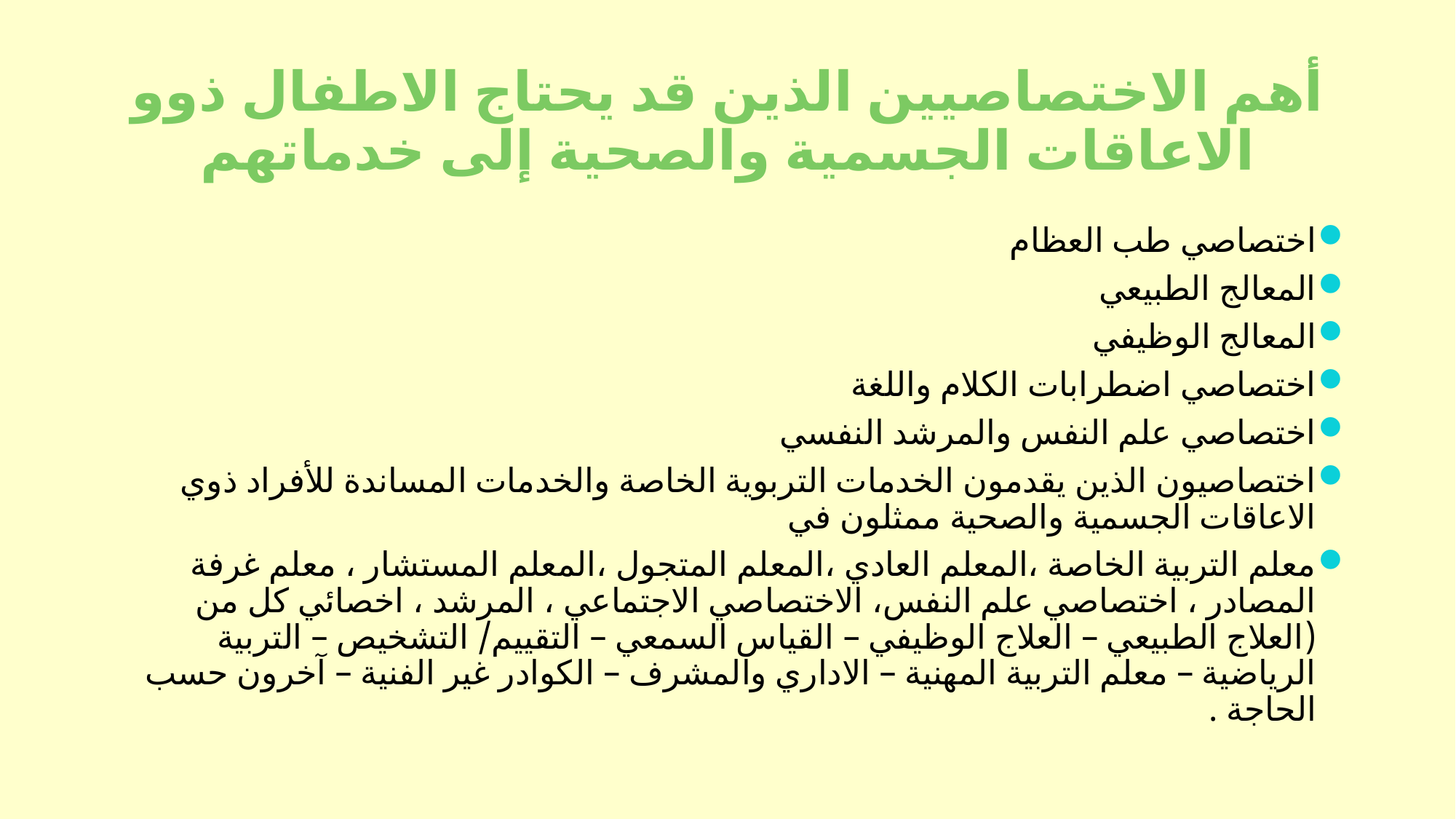

# أهم الاختصاصيين الذين قد يحتاج الاطفال ذوو الاعاقات الجسمية والصحية إلى خدماتهم
اختصاصي طب العظام
المعالج الطبيعي
المعالج الوظيفي
اختصاصي اضطرابات الكلام واللغة
اختصاصي علم النفس والمرشد النفسي
اختصاصيون الذين يقدمون الخدمات التربوية الخاصة والخدمات المساندة للأفراد ذوي الاعاقات الجسمية والصحية ممثلون في
معلم التربية الخاصة ،المعلم العادي ،المعلم المتجول ،المعلم المستشار ، معلم غرفة المصادر ، اختصاصي علم النفس، الاختصاصي الاجتماعي ، المرشد ، اخصائي كل من (العلاج الطبيعي – العلاج الوظيفي – القياس السمعي – التقييم/ التشخيص – التربية الرياضية – معلم التربية المهنية – الاداري والمشرف – الكوادر غير الفنية – آخرون حسب الحاجة .